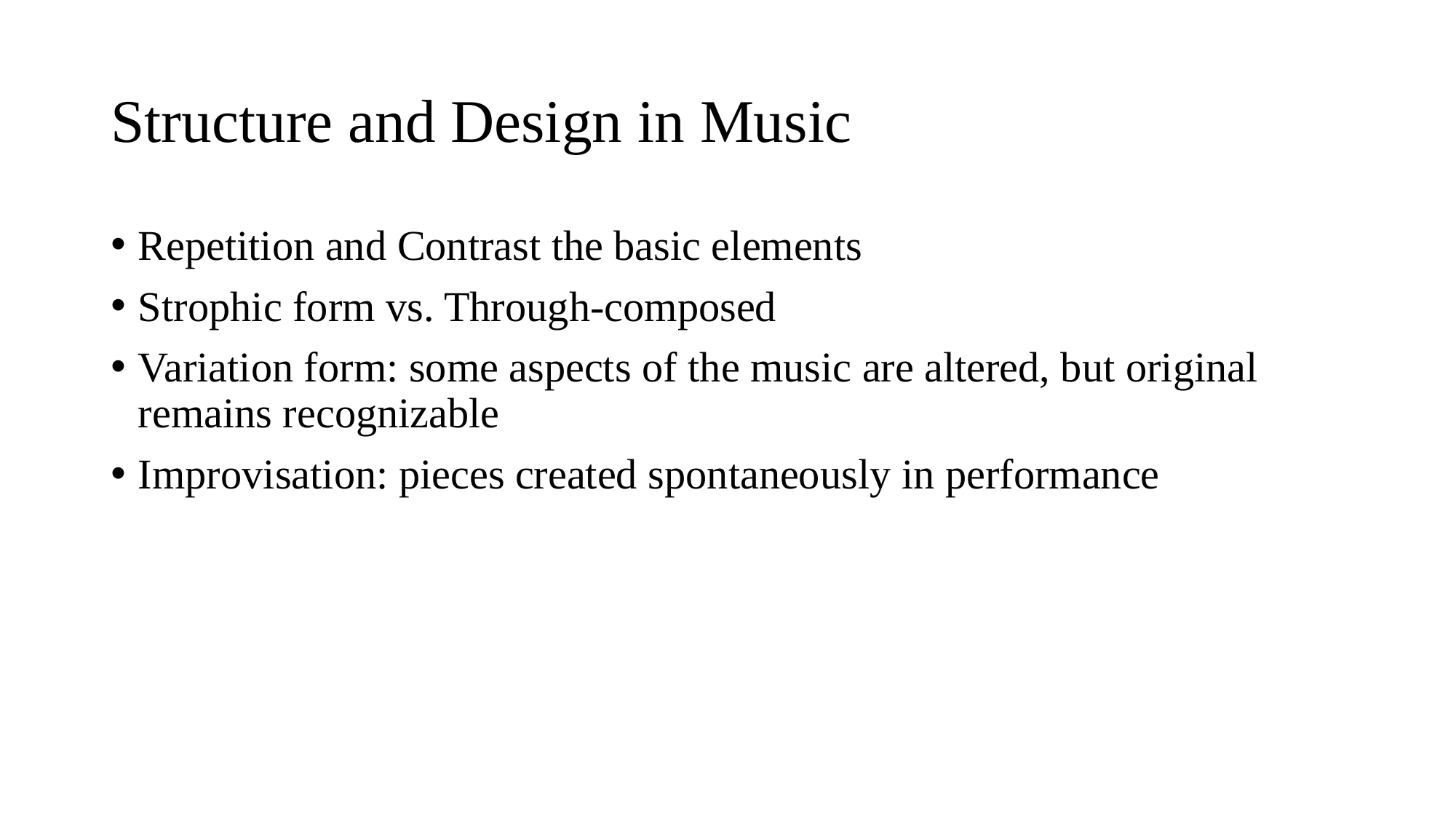

# Structure and Design in Music
Repetition and Contrast the basic elements
Strophic form vs. Through-composed
Variation form: some aspects of the music are altered, but original remains recognizable
Improvisation: pieces created spontaneously in performance